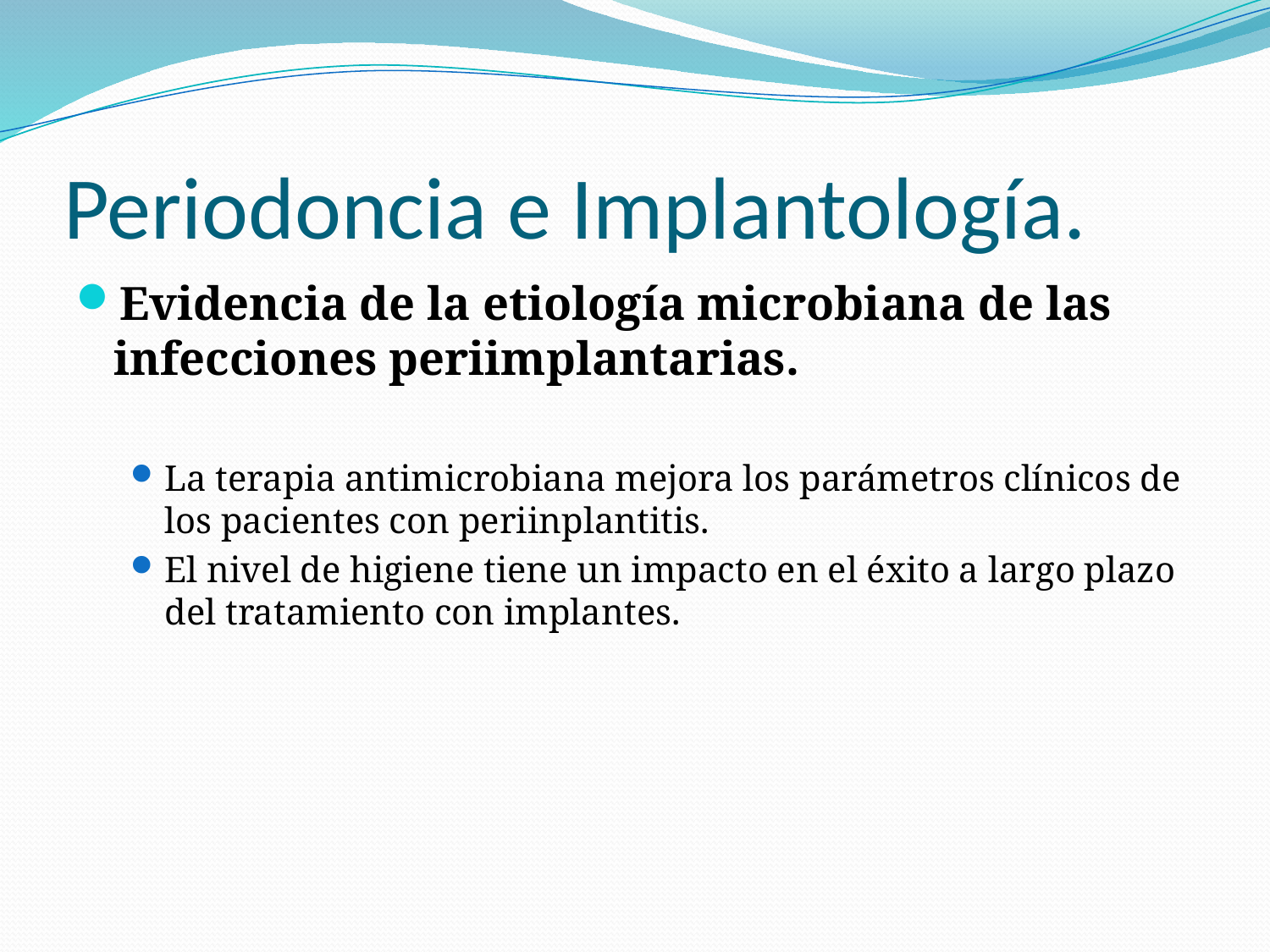

# Periodoncia e Implantología.
Evidencia de la etiología microbiana de las infecciones periimplantarias.

La terapia antimicrobiana mejora los parámetros clínicos de los pacientes con periinplantitis.
El nivel de higiene tiene un impacto en el éxito a largo plazo del tratamiento con implantes.